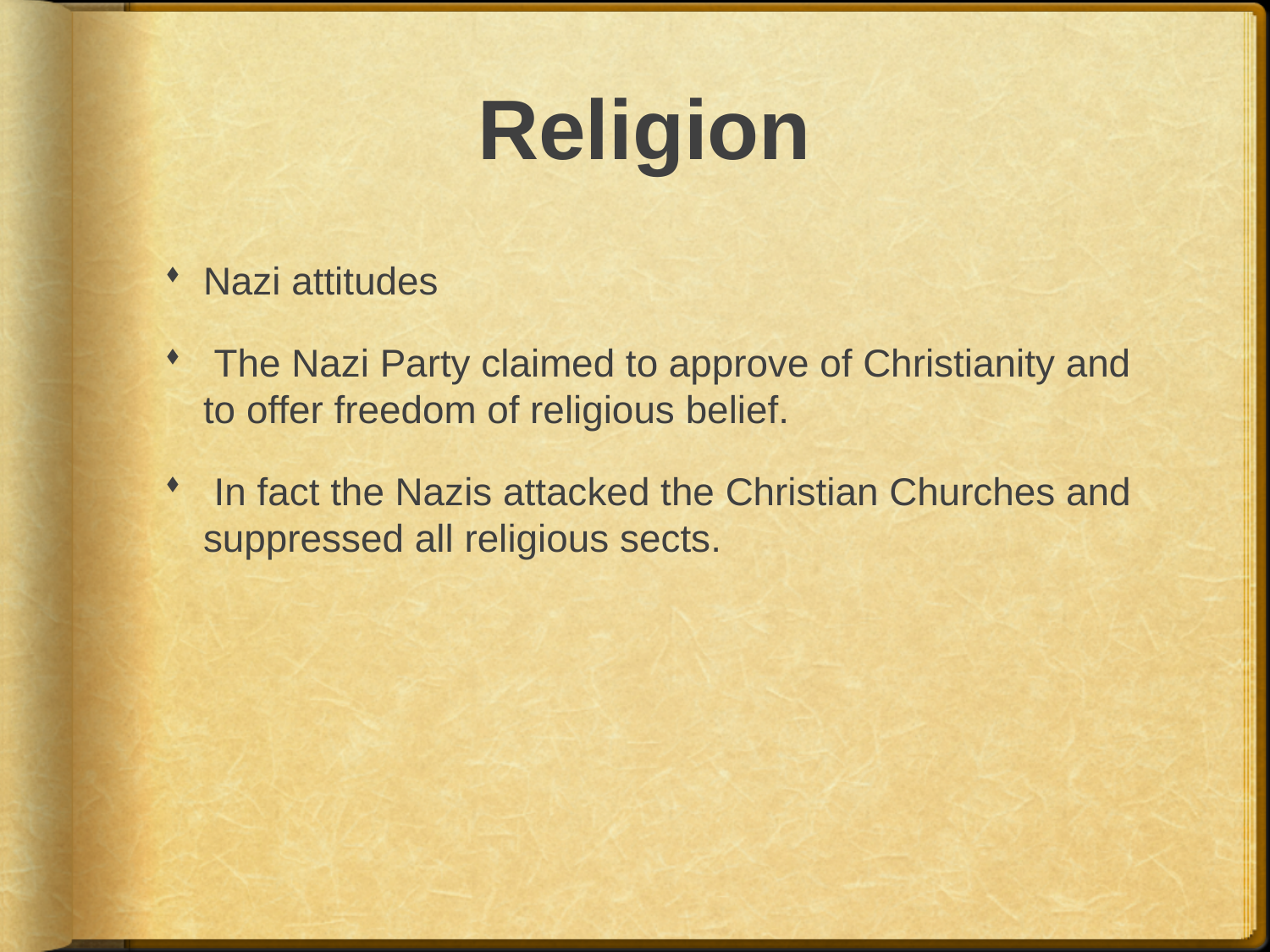

# Religion
Nazi attitudes
 The Nazi Party claimed to approve of Christianity and to offer freedom of religious belief.
 In fact the Nazis attacked the Christian Churches and suppressed all religious sects.